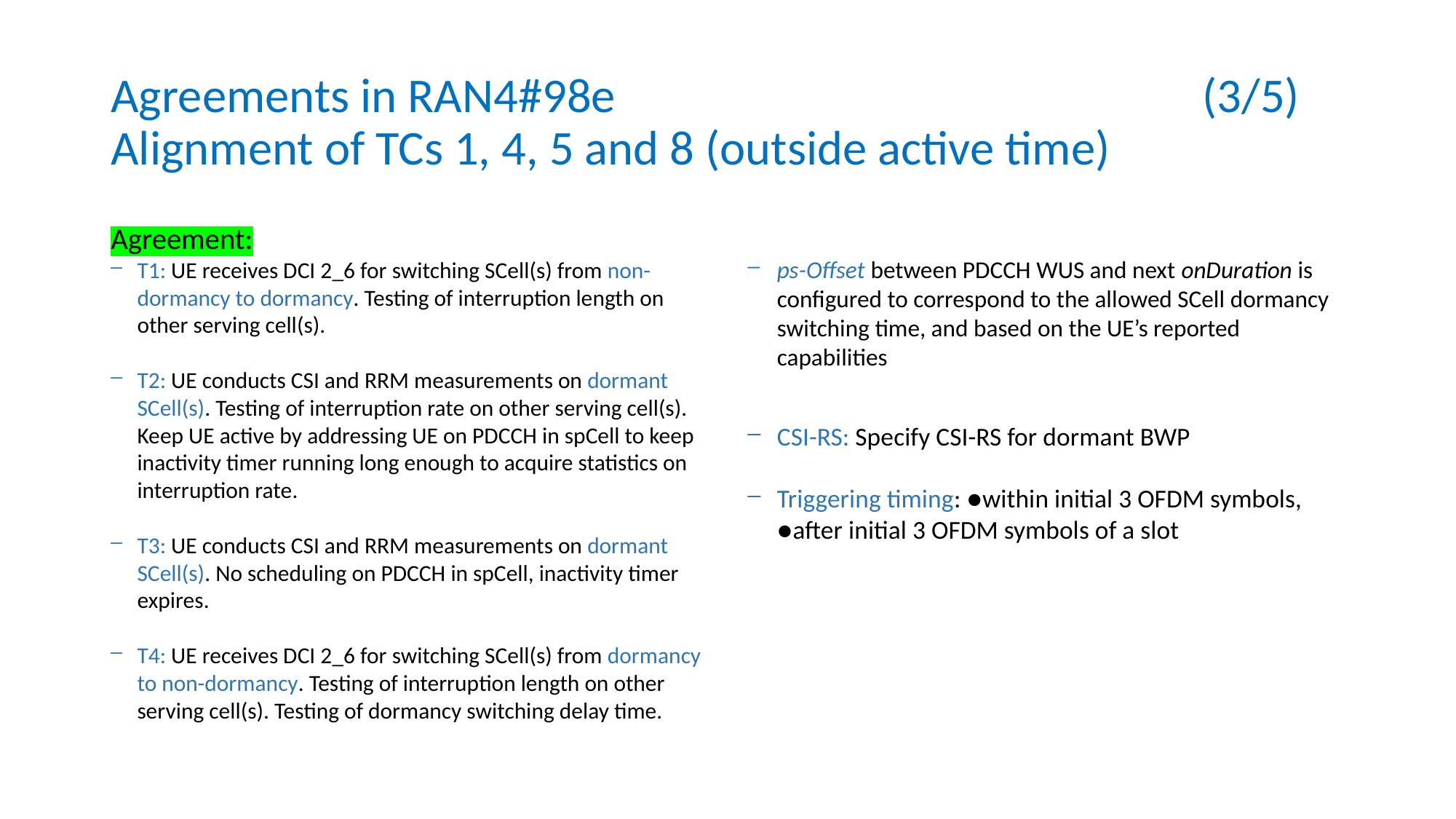

# Agreements in RAN4#98e						(3/5) Alignment of TCs 1, 4, 5 and 8 (outside active time)
Agreement:
T1: UE receives DCI 2_6 for switching SCell(s) from non-dormancy to dormancy. Testing of interruption length on other serving cell(s).

T2: UE conducts CSI and RRM measurements on dormant SCell(s). Testing of interruption rate on other serving cell(s). Keep UE active by addressing UE on PDCCH in spCell to keep inactivity timer running long enough to acquire statistics on interruption rate.

T3: UE conducts CSI and RRM measurements on dormant SCell(s). No scheduling on PDCCH in spCell, inactivity timer expires.

T4: UE receives DCI 2_6 for switching SCell(s) from dormancy to non-dormancy. Testing of interruption length on other serving cell(s). Testing of dormancy switching delay time.

ps-Offset between PDCCH WUS and next onDuration is configured to correspond to the allowed SCell dormancy switching time, and based on the UE’s reported capabilities

CSI-RS: Specify CSI-RS for dormant BWP

Triggering timing: ●within initial 3 OFDM symbols, ●after initial 3 OFDM symbols of a slot